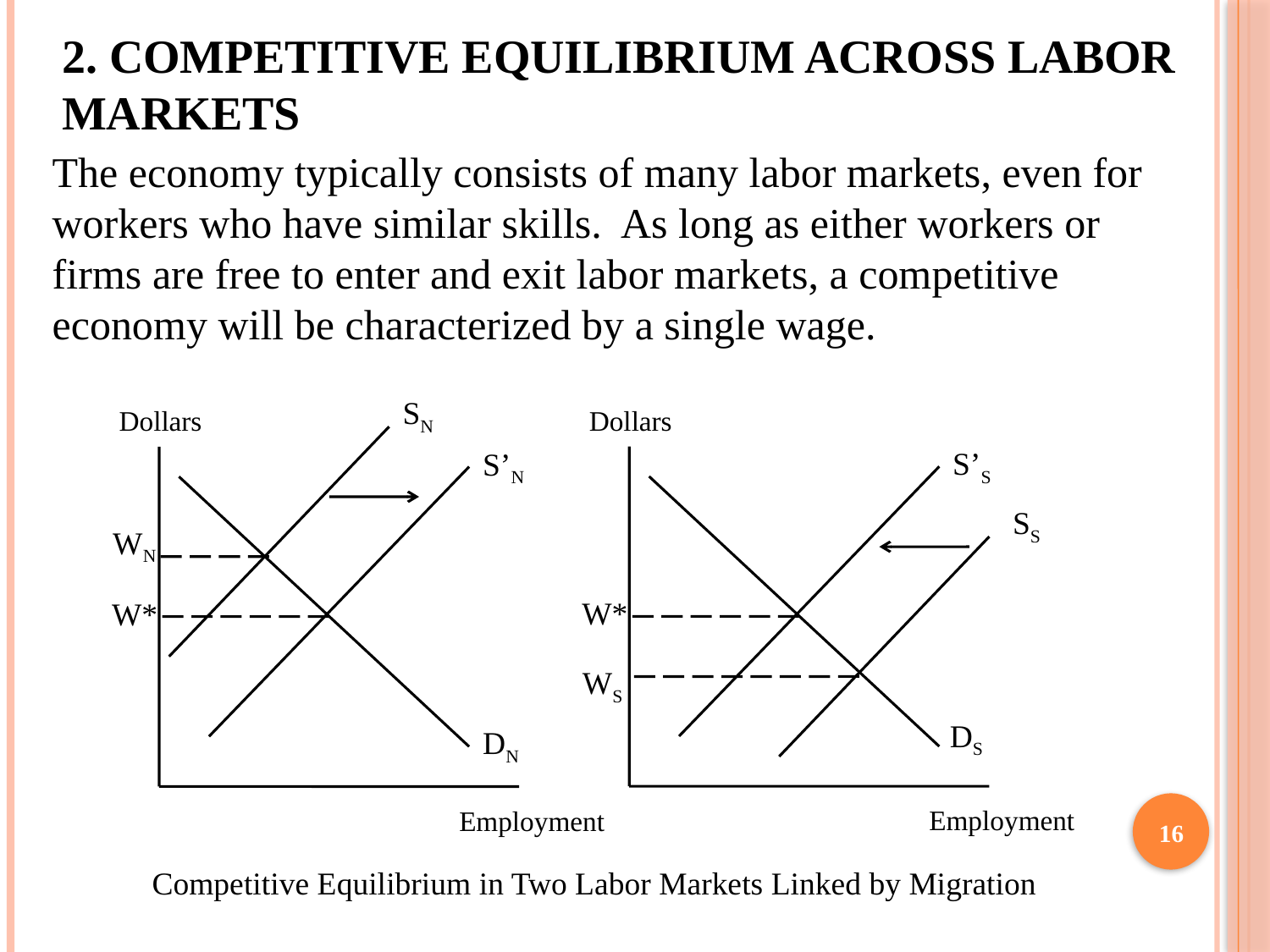

# 2. Competitive Equilibrium Across Labor Markets
The economy typically consists of many labor markets, even for workers who have similar skills.  As long as either workers or firms are free to enter and exit labor markets, a competitive economy will be characterized by a single wage.
SN
 Dollars
 Dollars

S’S
S’N

SS
WN

W*
W*

WS

DS
DN

 Employment
 Employment
Competitive Equilibrium in Two Labor Markets Linked by Migration
16